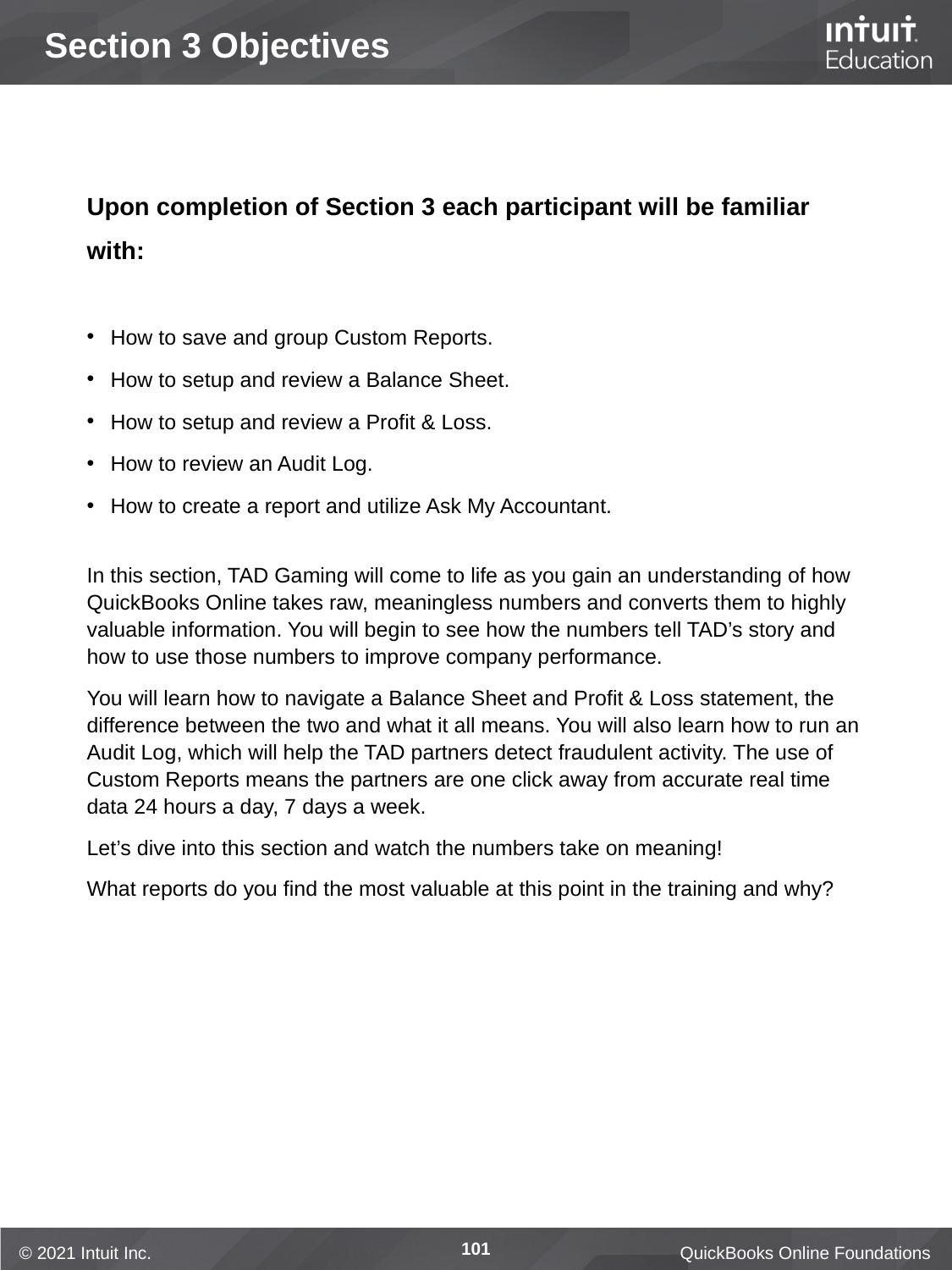

# Section 3 Objectives
Upon completion of Section 3 each participant will be familiar with:

How to save and group Custom Reports.
How to setup and review a Balance Sheet.
How to setup and review a Profit & Loss.
How to review an Audit Log.
How to create a report and utilize Ask My Accountant.

In this section, TAD Gaming will come to life as you gain an understanding of how QuickBooks Online takes raw, meaningless numbers and converts them to highly valuable information. You will begin to see how the numbers tell TAD’s story and how to use those numbers to improve company performance.
You will learn how to navigate a Balance Sheet and Profit & Loss statement, the difference between the two and what it all means. You will also learn how to run an Audit Log, which will help the TAD partners detect fraudulent activity. The use of Custom Reports means the partners are one click away from accurate real time data 24 hours a day, 7 days a week.
Let’s dive into this section and watch the numbers take on meaning!
What reports do you find the most valuable at this point in the training and why?

101